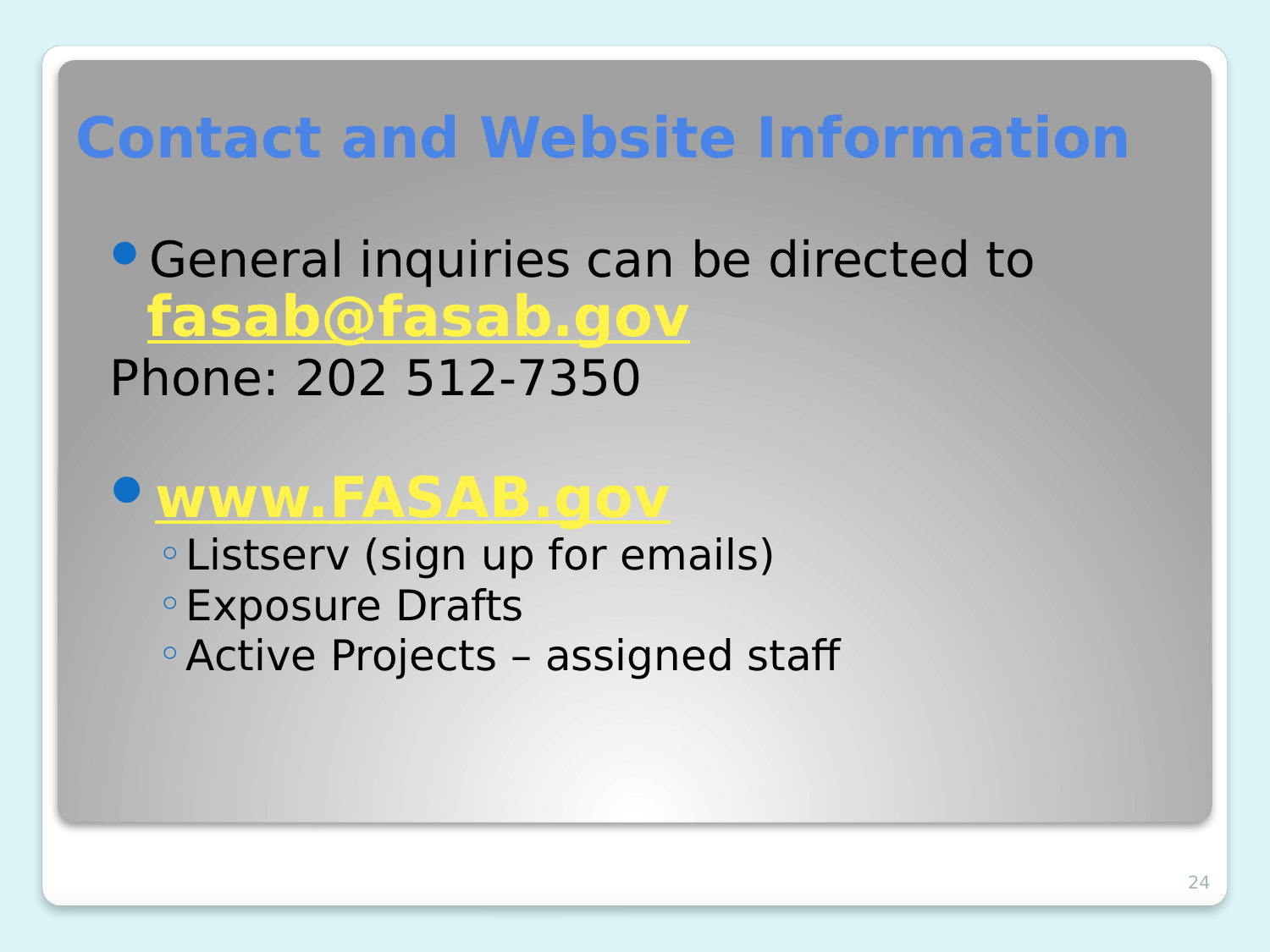

# Contact and Website Information
General inquiries can be directed to fasab@fasab.gov
Phone: 202 512-7350

www.FASAB.gov
Listserv (sign up for emails)
Exposure Drafts
Active Projects – assigned staff

24